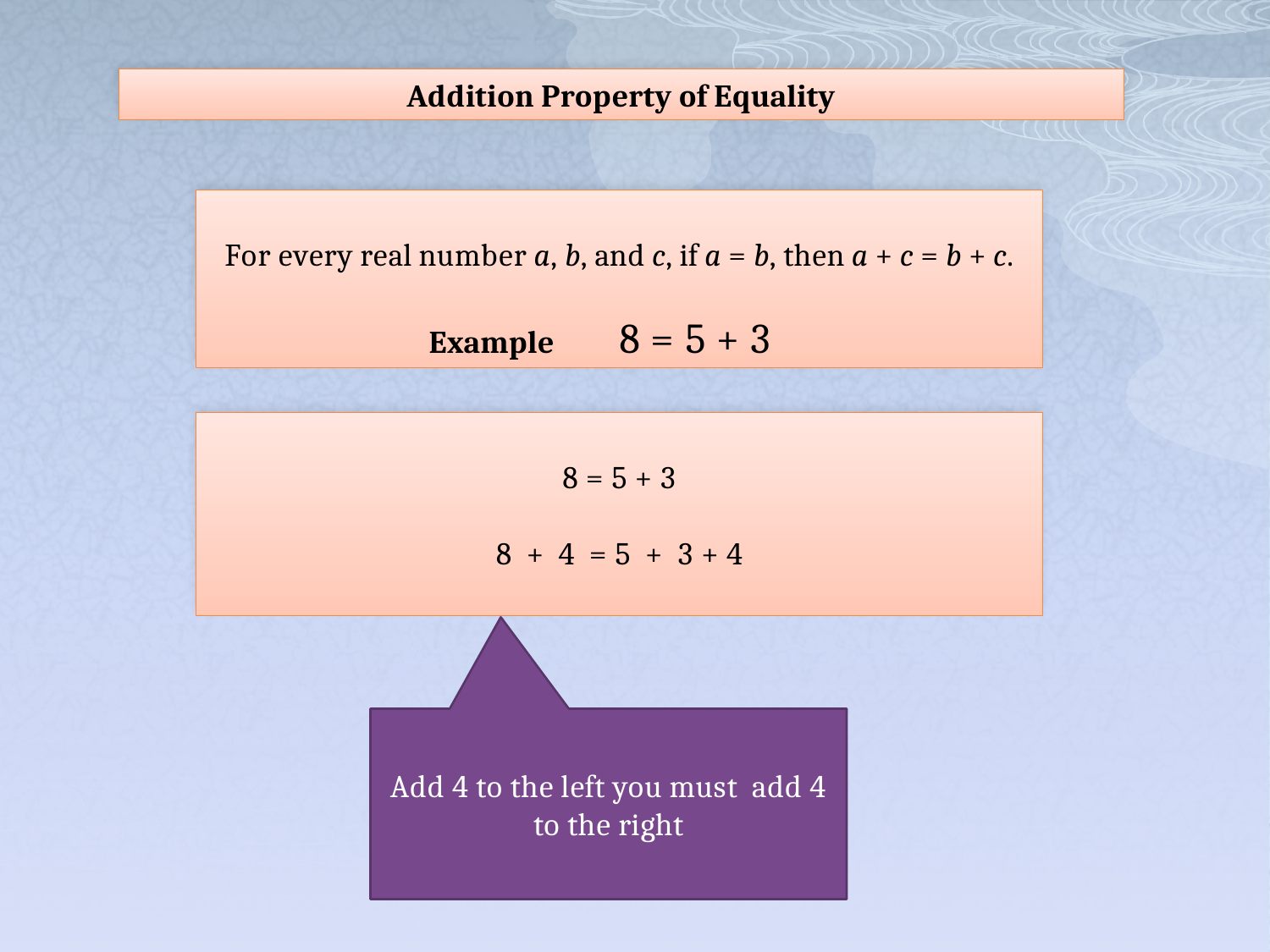

Addition Property of Equality

For every real number a, b, and c, if a = b, then a + c = b + c.

Example         8 = 5 + 3

8 = 5 + 3

8  +  4  = 5  +  3 + 4

Add 4 to the left you must  add 4 to the right